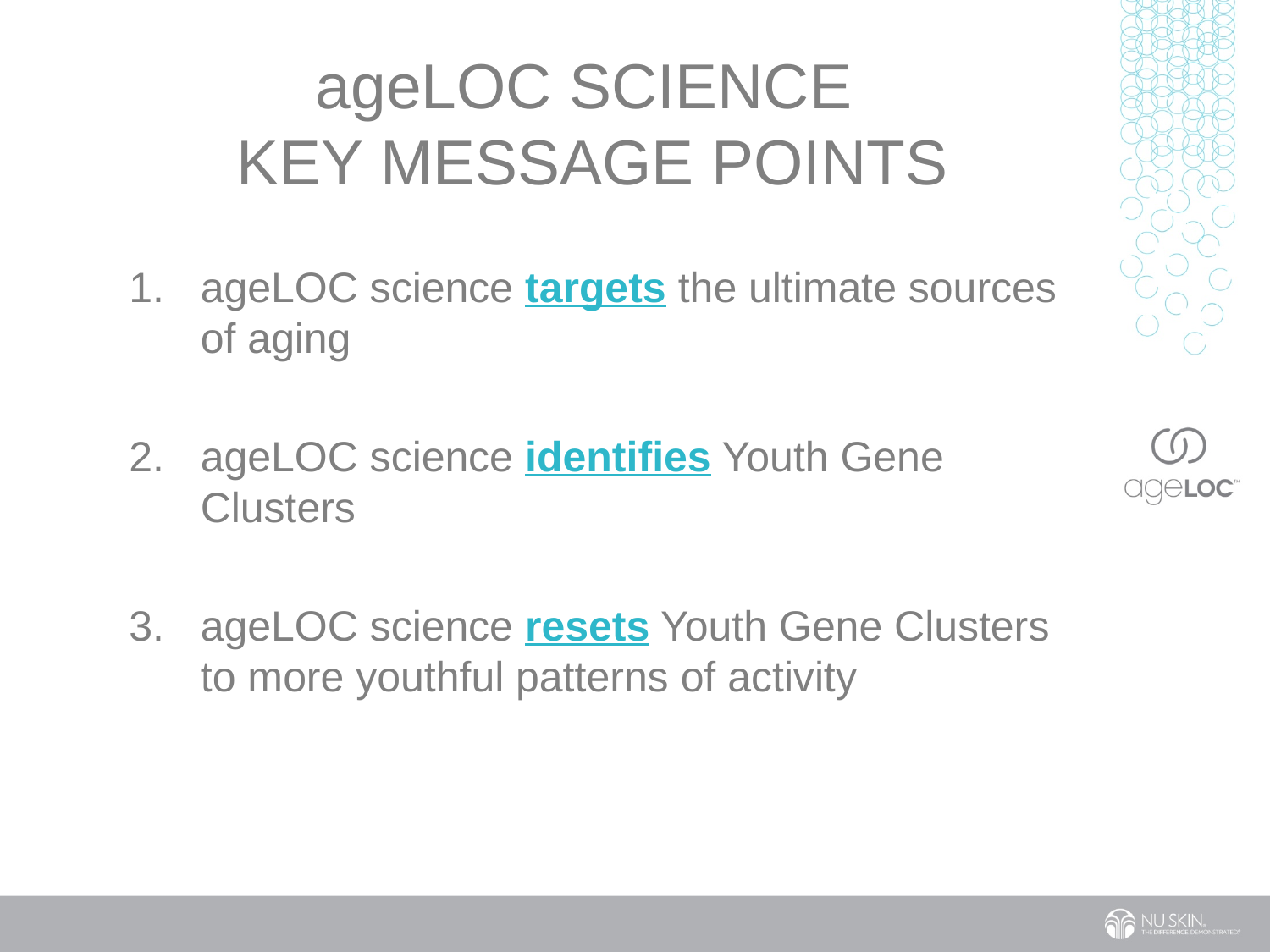

# ageloc science key message points
ageLOC science targets the ultimate sources of aging

ageLOC science identifies Youth Gene Clusters

ageLOC science resets Youth Gene Clusters to more youthful patterns of activity